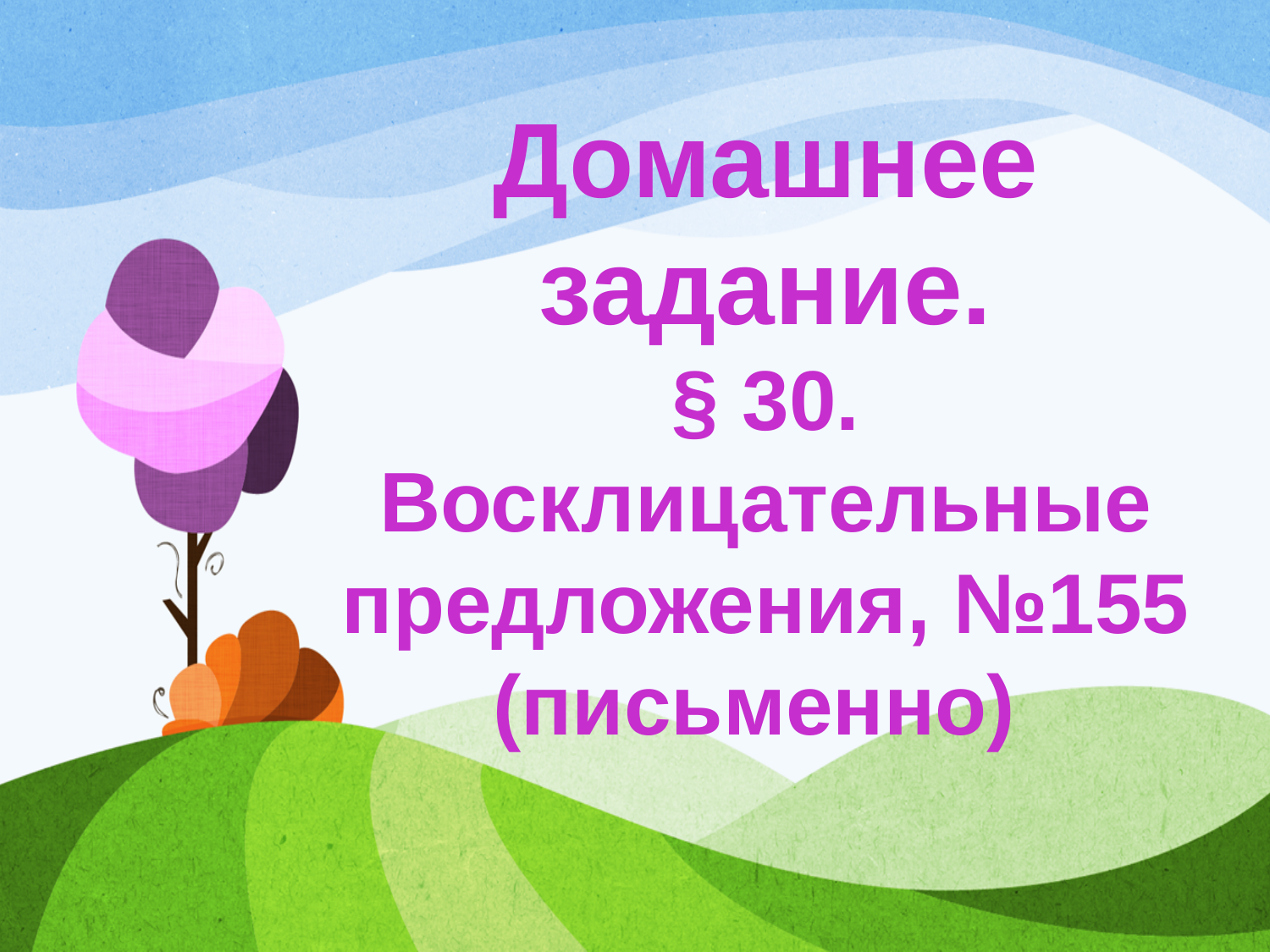

Домашнее задание.
§ 30. Восклицательные предложения, №155 (письменно)